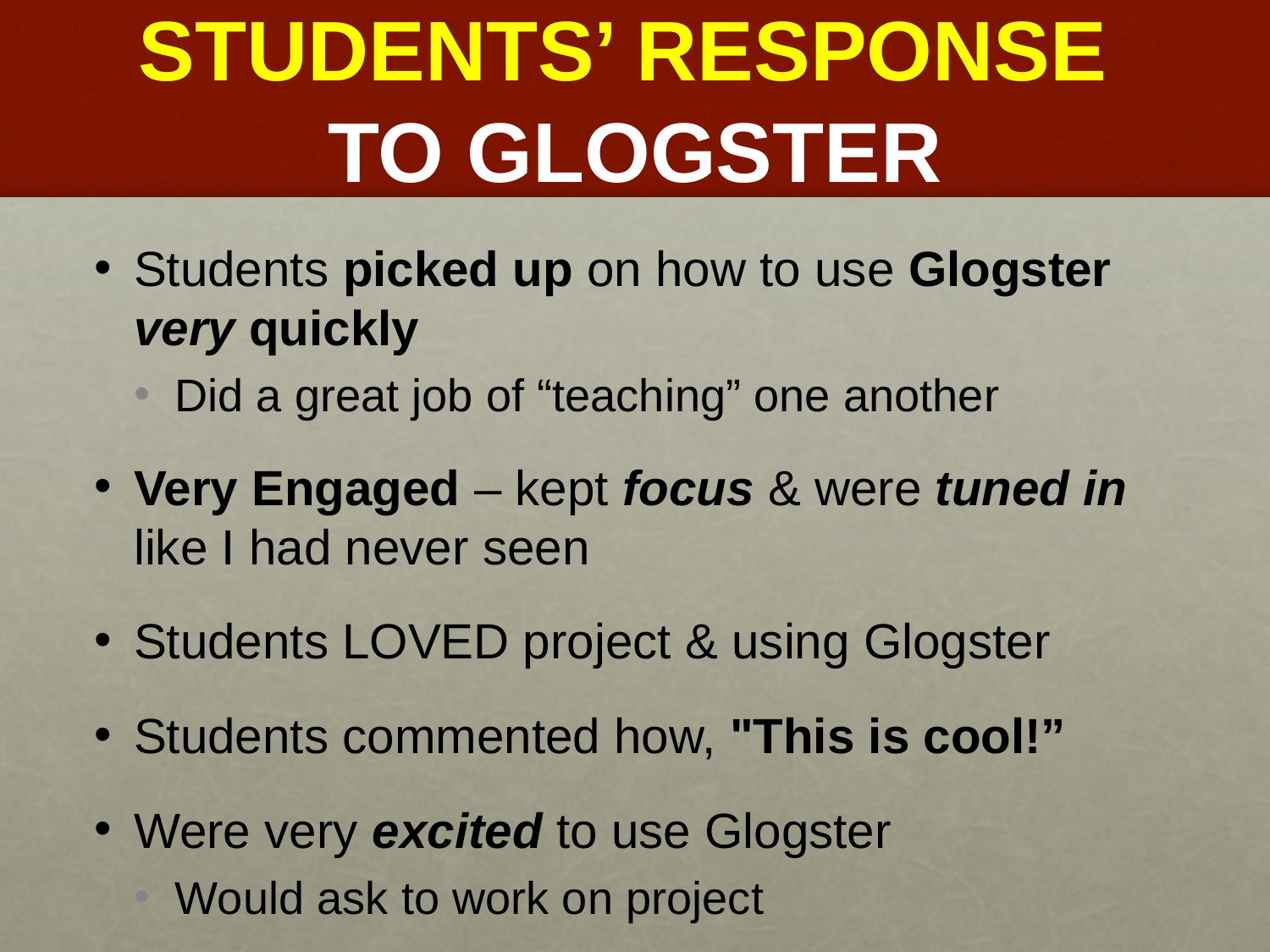

# STUDENTS’ RESPONSE TO GLOGSTER
Students picked up on how to use Glogster very quickly
Did a great job of “teaching” one another
Very Engaged – kept focus & were tuned in like I had never seen
Students LOVED project & using Glogster
Students commented how, "This is cool!”
Were very excited to use Glogster
Would ask to work on project